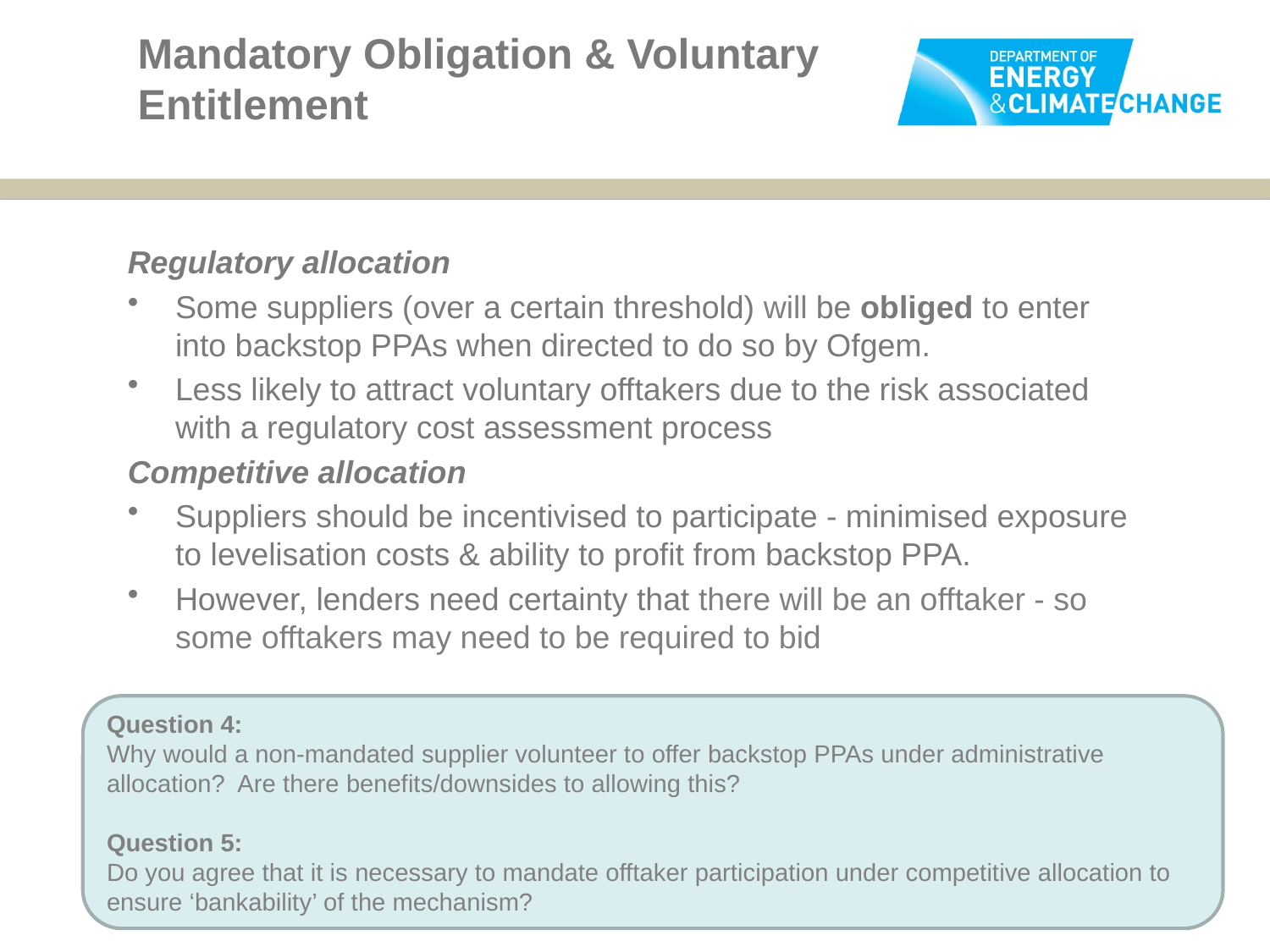

# Mandatory Obligation & Voluntary Entitlement
Regulatory allocation
Some suppliers (over a certain threshold) will be obliged to enter into backstop PPAs when directed to do so by Ofgem.
Less likely to attract voluntary offtakers due to the risk associated with a regulatory cost assessment process
Competitive allocation
Suppliers should be incentivised to participate - minimised exposure to levelisation costs & ability to profit from backstop PPA.
However, lenders need certainty that there will be an offtaker - so some offtakers may need to be required to bid

Question 4:
Why would a non-mandated supplier volunteer to offer backstop PPAs under administrative allocation?  Are there benefits/downsides to allowing this?

Question 5:
Do you agree that it is necessary to mandate offtaker participation under competitive allocation to ensure ‘bankability’ of the mechanism?